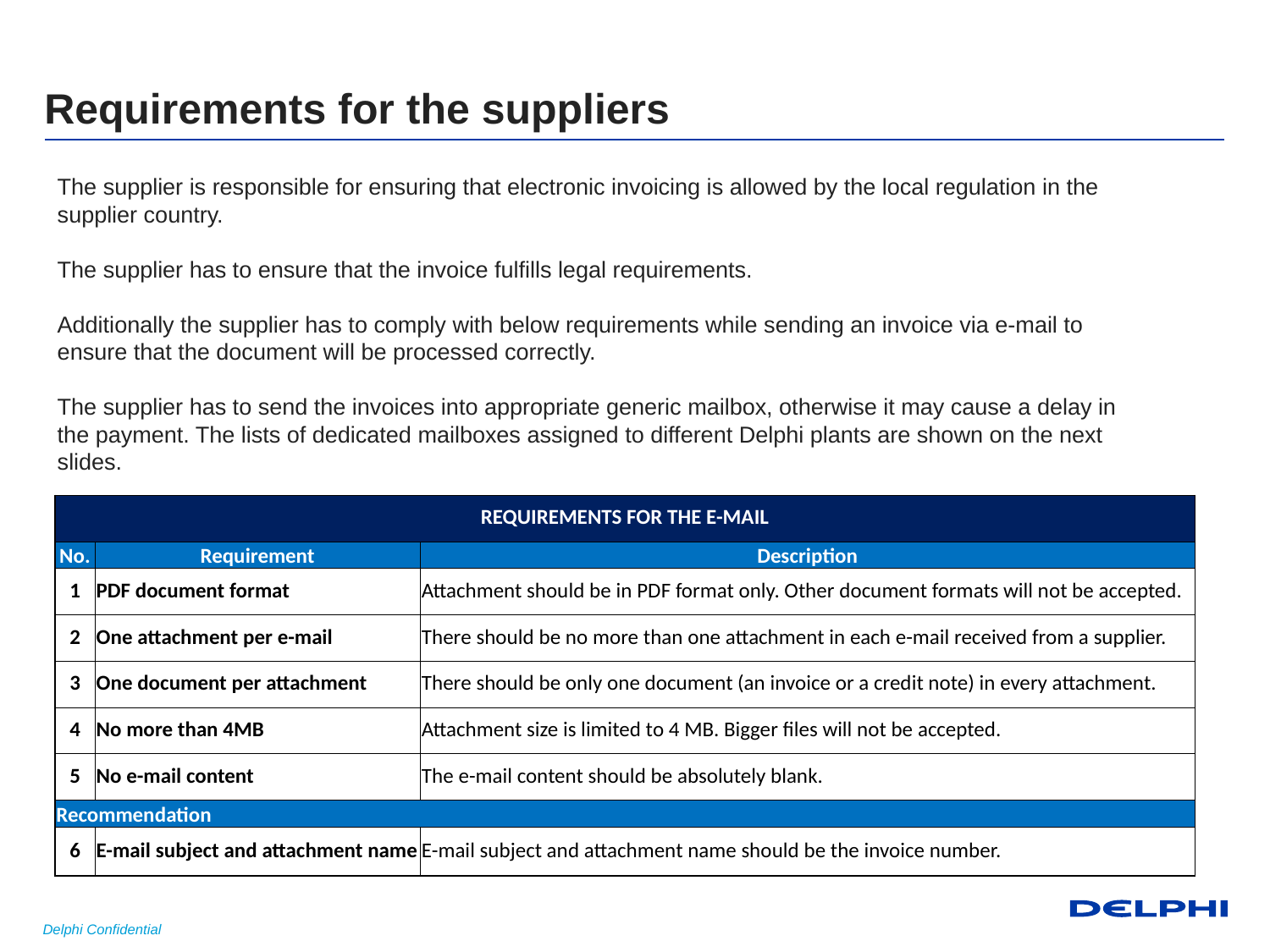

# Requirements for the suppliers
The supplier is responsible for ensuring that electronic invoicing is allowed by the local regulation in the supplier country.

The supplier has to ensure that the invoice fulfills legal requirements.

Additionally the supplier has to comply with below requirements while sending an invoice via e-mail to ensure that the document will be processed correctly.
The supplier has to send the invoices into appropriate generic mailbox, otherwise it may cause a delay in the payment. The lists of dedicated mailboxes assigned to different Delphi plants are shown on the next slides.
| REQUIREMENTS FOR THE E-MAIL |  |  |
| --- | --- | --- |
| No. | Requirement | Description |
| 1 | PDF document format | Attachment should be in PDF format only. Other document formats will not be accepted. |
| 2 | One attachment per e-mail | There should be no more than one attachment in each e-mail received from a supplier. |
| 3 | One document per attachment | There should be only one document (an invoice or a credit note) in every attachment. |
| 4 | No more than 4MB | Attachment size is limited to 4 MB. Bigger files will not be accepted. |
| 5 | No e-mail content | The e-mail content should be absolutely blank. |
| Recommendation |  |  |
| 6 | E-mail subject and attachment name | E-mail subject and attachment name should be the invoice number. |